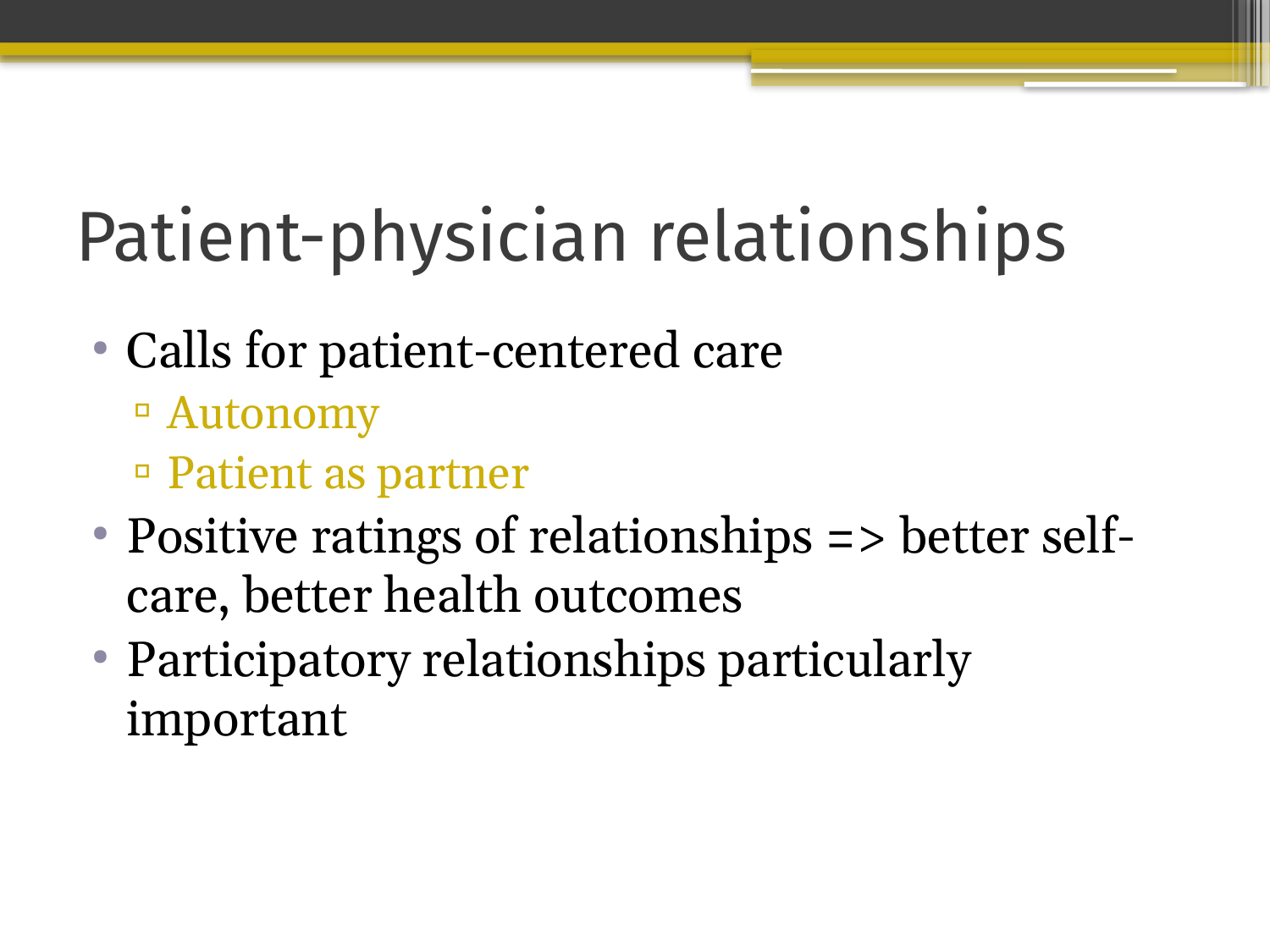

# Patient-physician relationships
Calls for patient-centered care
Autonomy
Patient as partner
Positive ratings of relationships => better self-care, better health outcomes
Participatory relationships particularly important